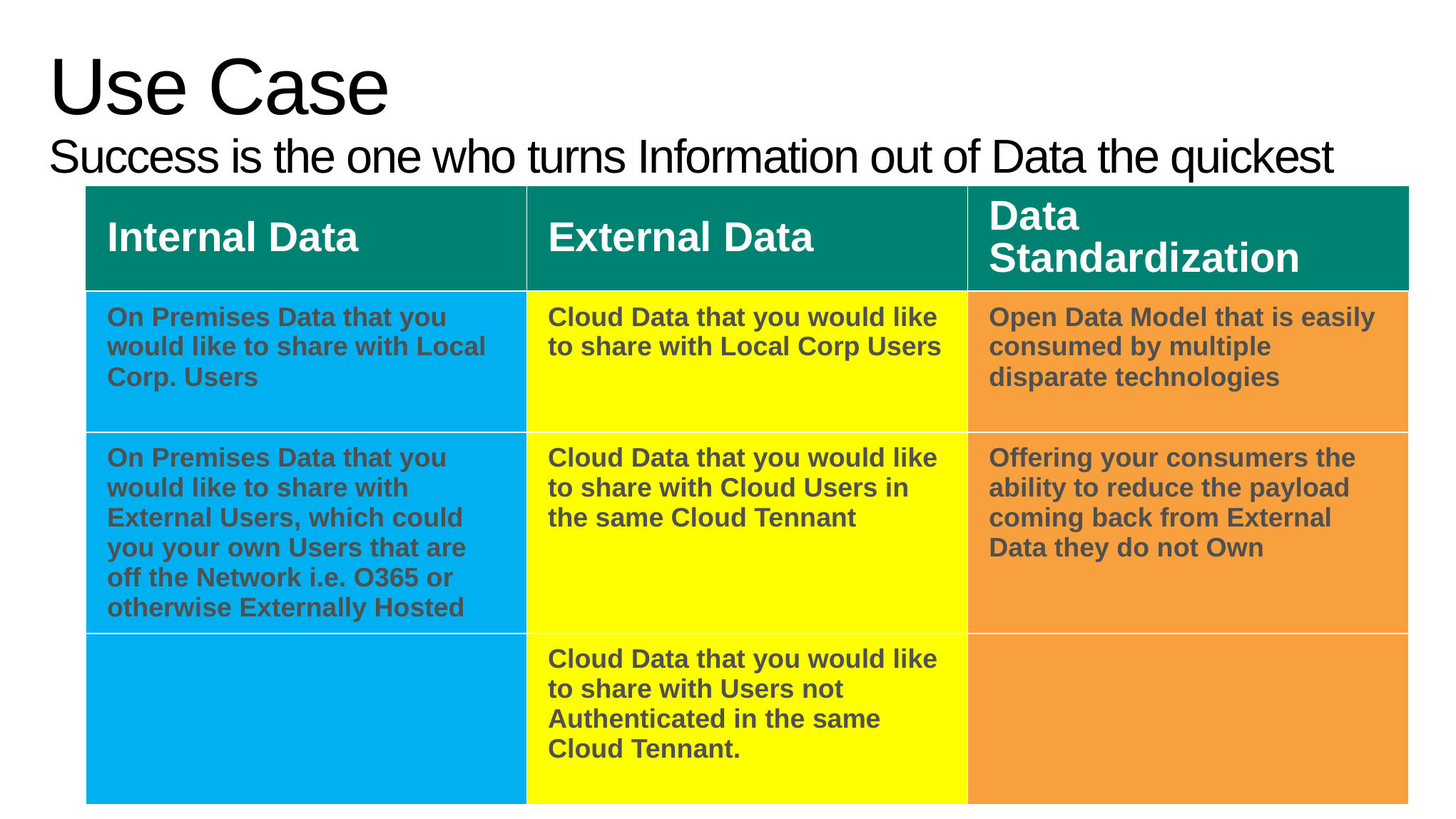

# Use Case Success is the one who turns Information out of Data the quickest
| Internal Data | External Data | Data Standardization |
| --- | --- | --- |
| On Premises Data that you would like to share with Local Corp. Users | Cloud Data that you would like to share with Local Corp Users | Open Data Model that is easily consumed by multiple disparate technologies |
| On Premises Data that you would like to share with External Users, which could you your own Users that are off the Network i.e. O365 or otherwise Externally Hosted | Cloud Data that you would like to share with Cloud Users in the same Cloud Tennant | Offering your consumers the ability to reduce the payload coming back from External Data they do not Own |
|  | Cloud Data that you would like to share with Users not Authenticated in the same Cloud Tennant. |  |